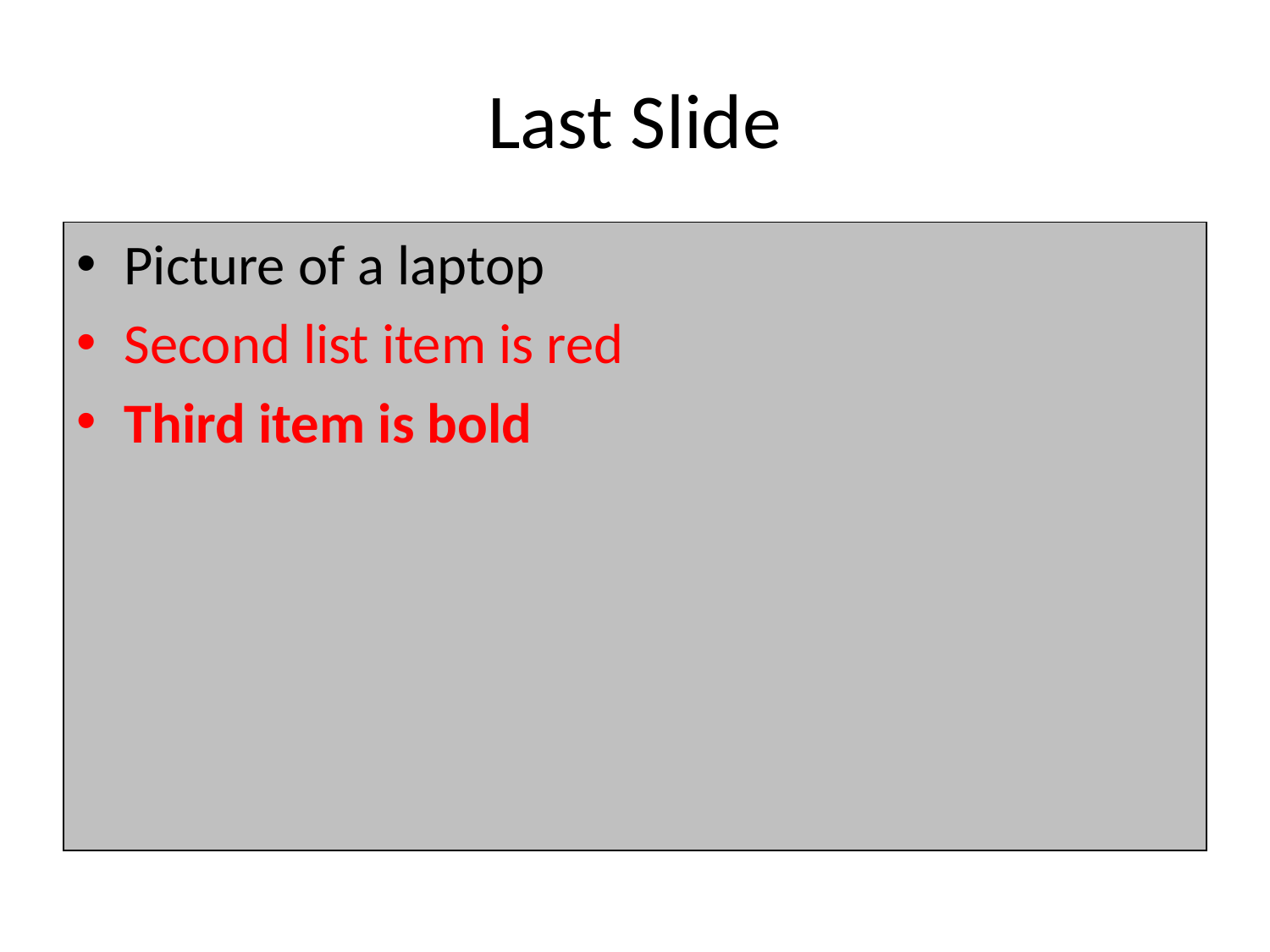

# Last Slide
Picture of a laptop
Second list item is red
Third item is bold